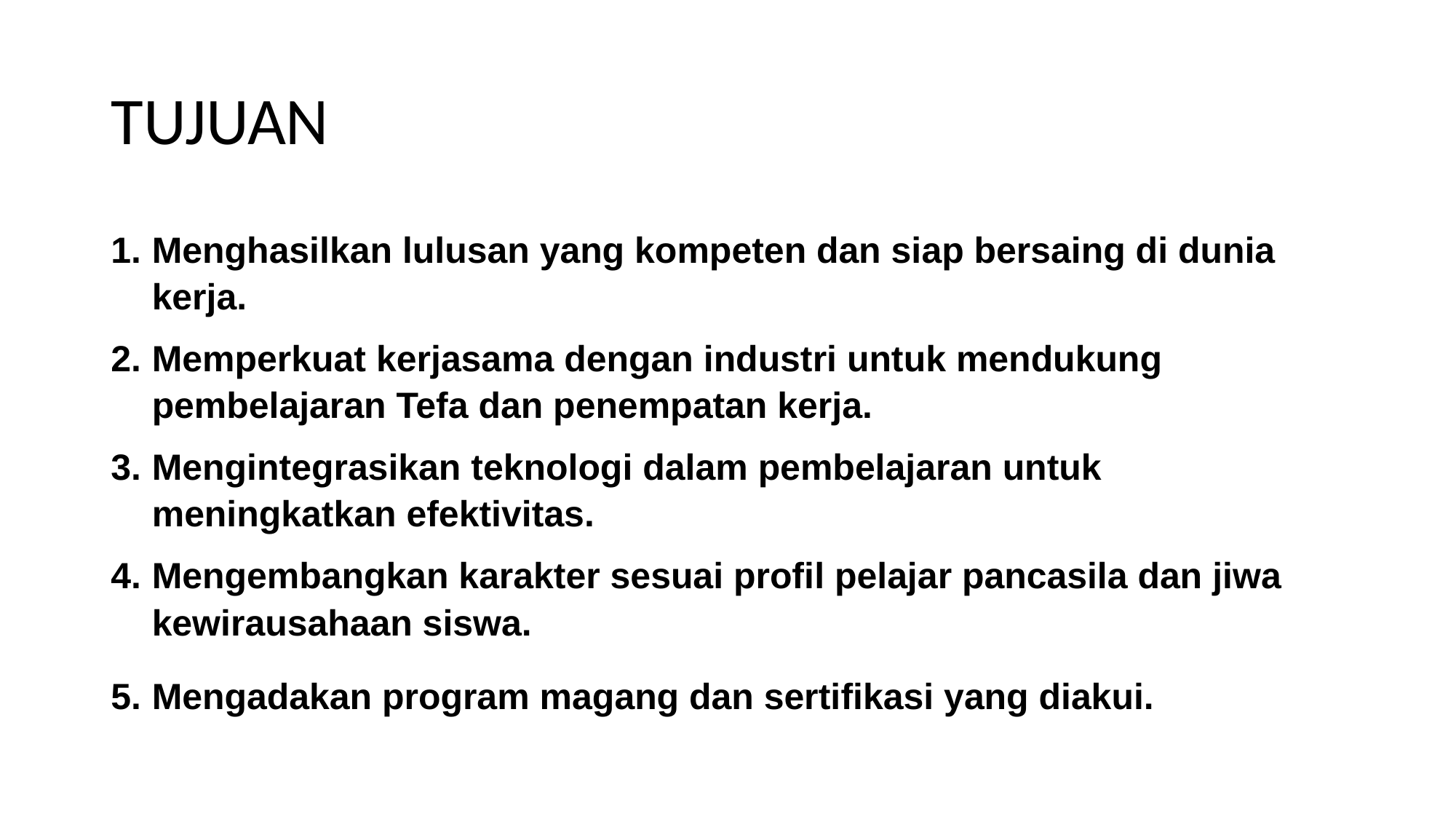

# TUJUAN
Menghasilkan lulusan yang kompeten dan siap bersaing di dunia kerja.
Memperkuat kerjasama dengan industri untuk mendukung pembelajaran Tefa dan penempatan kerja.
Mengintegrasikan teknologi dalam pembelajaran untuk meningkatkan efektivitas.
Mengembangkan karakter sesuai profil pelajar pancasila dan jiwa kewirausahaan siswa.
Mengadakan program magang dan sertifikasi yang diakui.